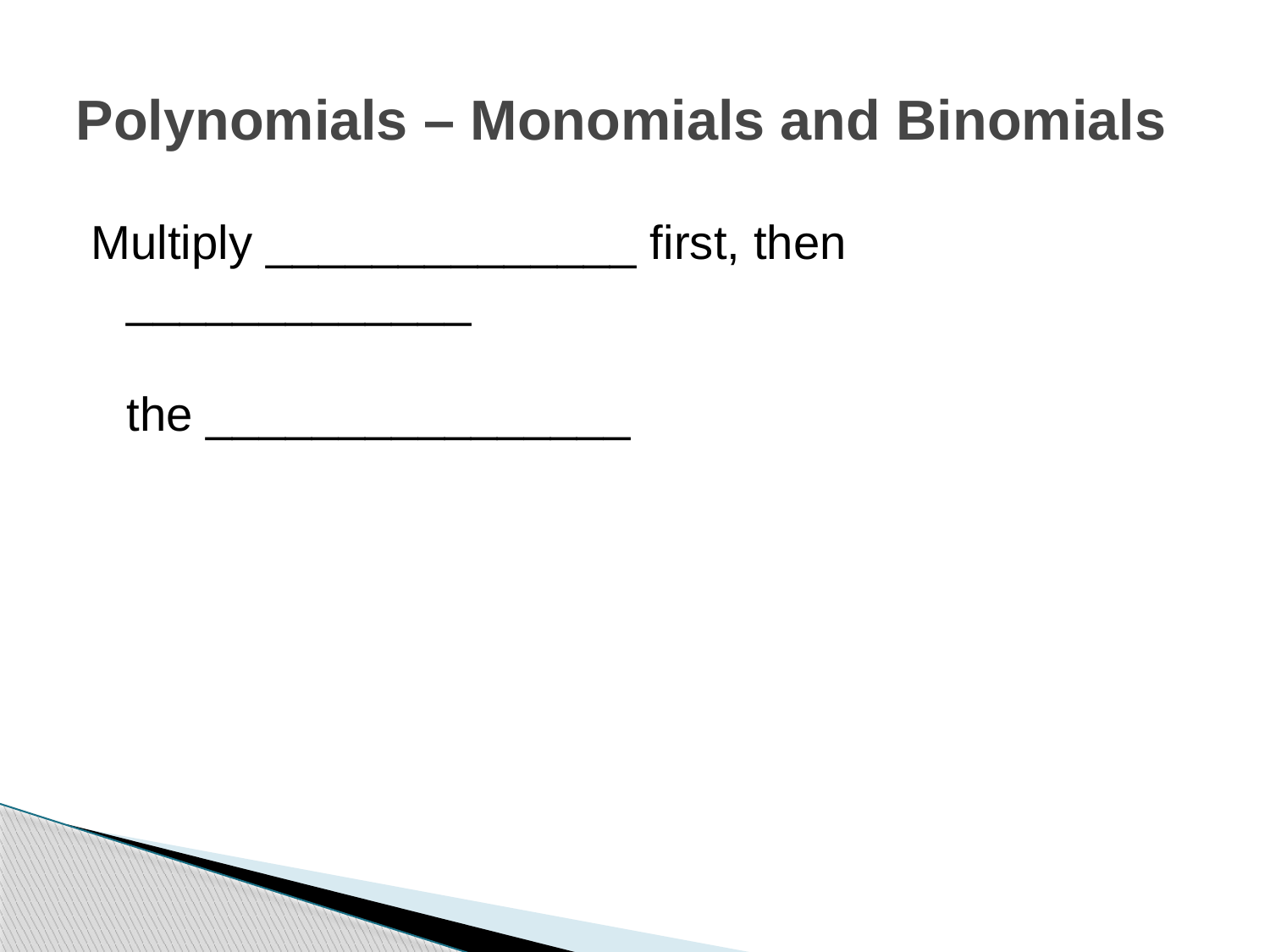

# Polynomials – Monomials and Binomials
Multiply ______________ first, then _____________
the ________________